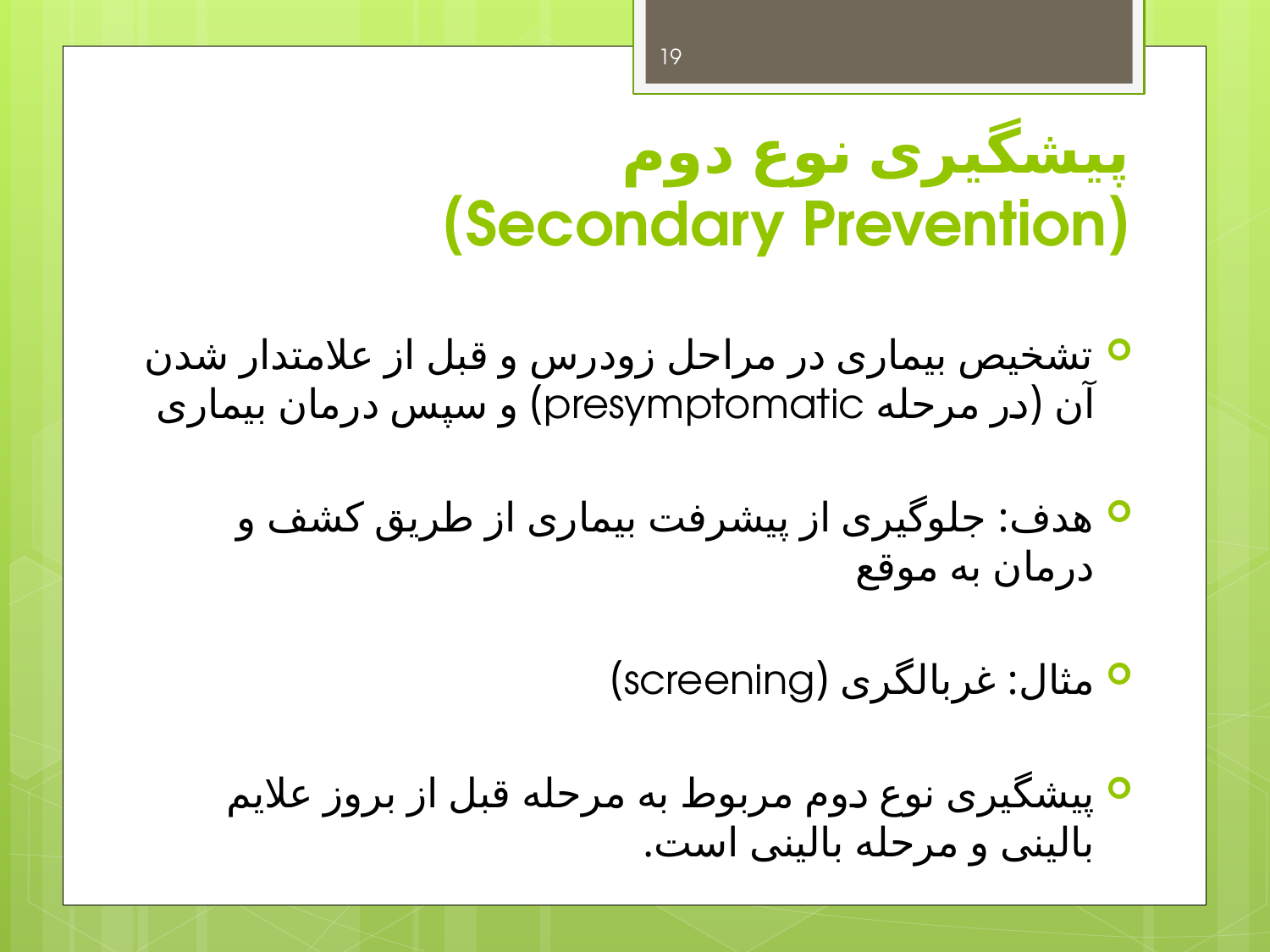

19
# پیشگیری نوع دوم (Secondary Prevention)
تشخیص بیماری در مراحل زودرس و قبل از علامتدار شدن آن (در مرحله presymptomatic) و سپس درمان بیماری

هدف: جلوگیری از پیشرفت بیماری از طریق کشف و درمان به موقع

مثال: غربالگری (screening)

پیشگیری نوع دوم مربوط به مرحله قبل از بروز علایم بالینی و مرحله بالینی است.